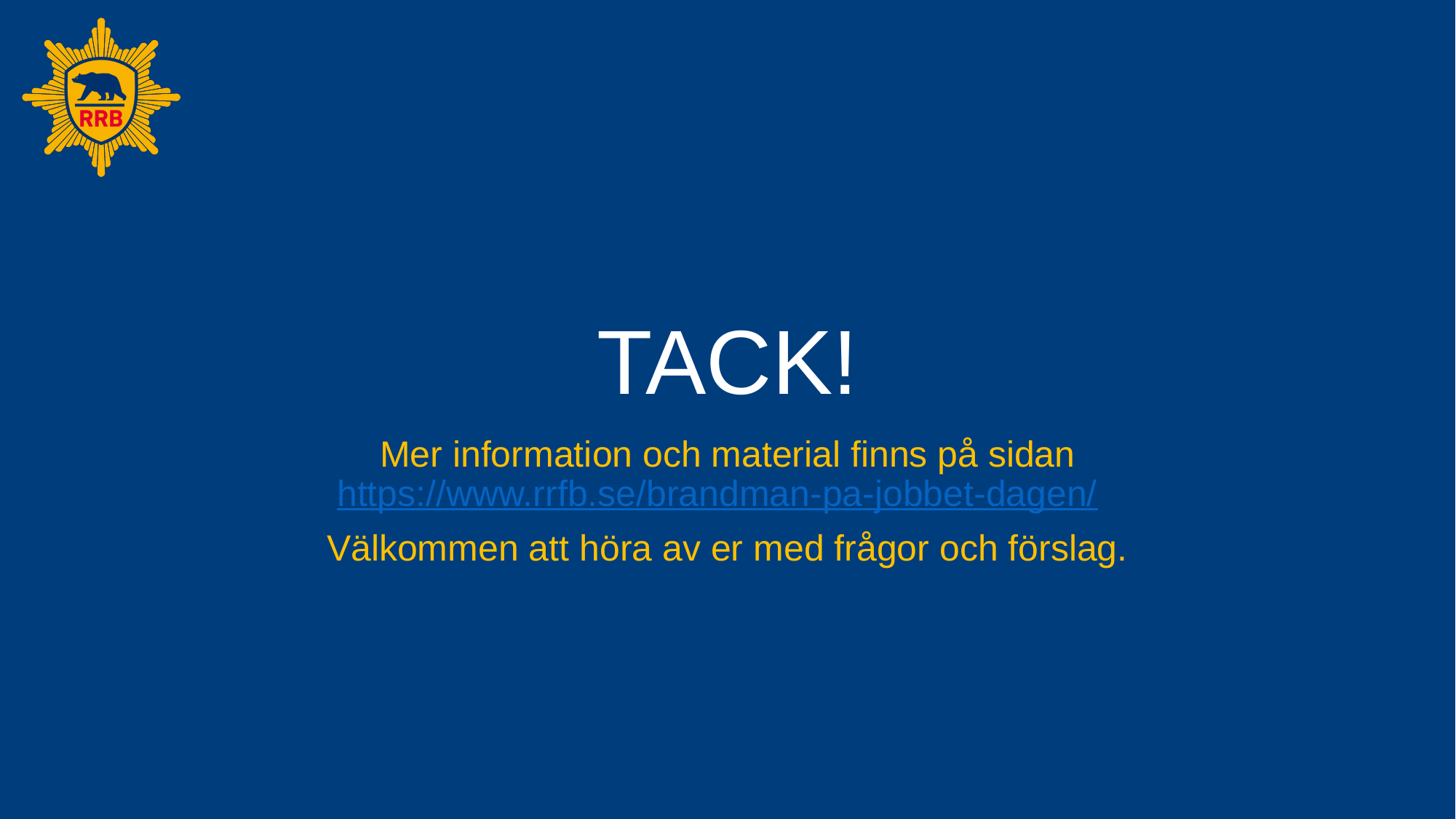

# TACK!
Mer information och material finns på sidan
https://www.rrfb.se/brandman-pa-jobbet-dagen/
Välkommen att höra av er med frågor och förslag.